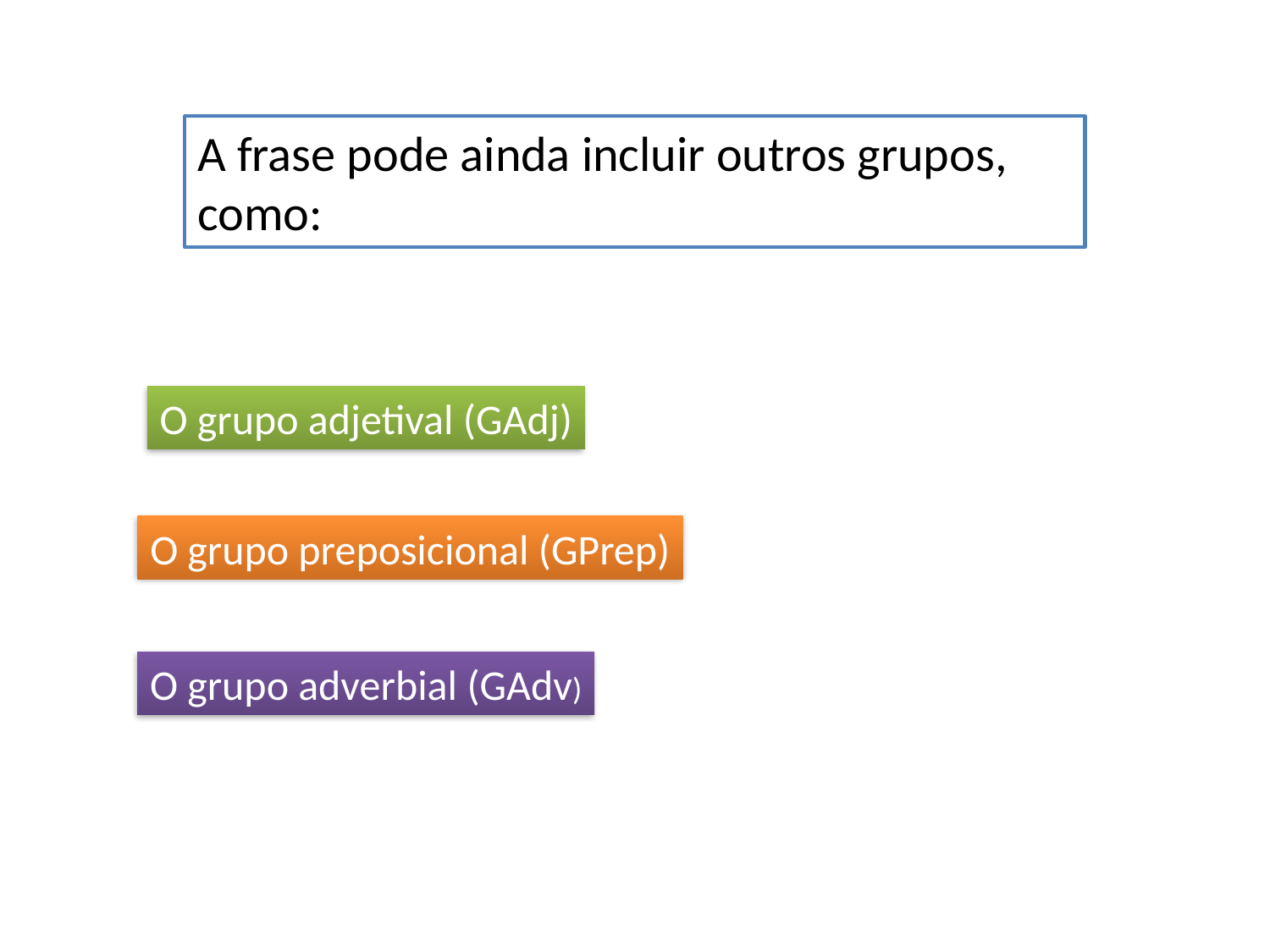

A frase pode ainda incluir outros grupos, como:
O grupo adjetival (GAdj)
O grupo preposicional (GPrep)
O grupo adverbial (GAdv)